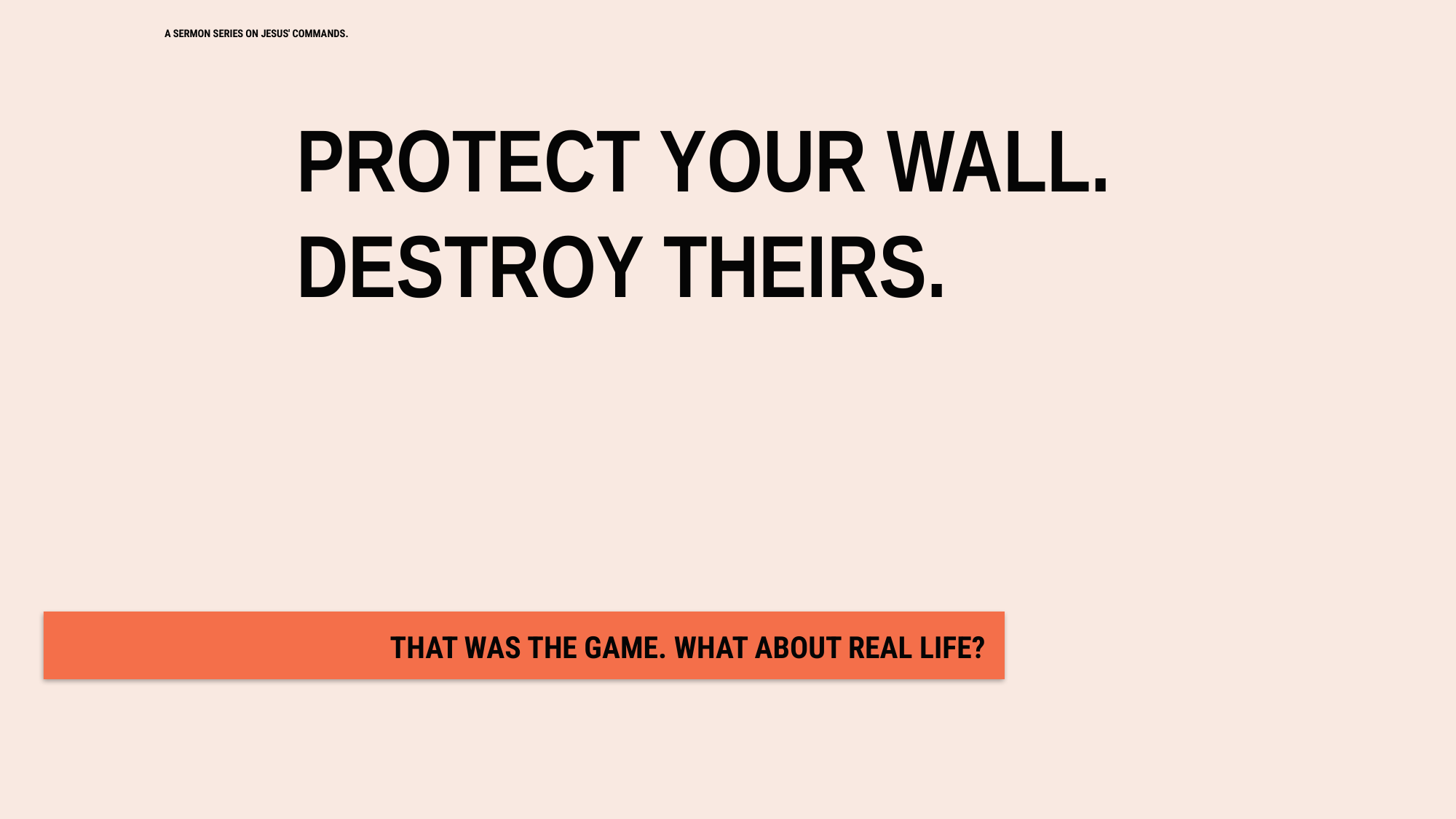

A SERMON SERIES ON JESUS' COMMANDS.
PROTECT YOUR WALL.
DESTROY THEIRS.

THAT WAS THE GAME. WHAT ABOUT REAL LIFE?